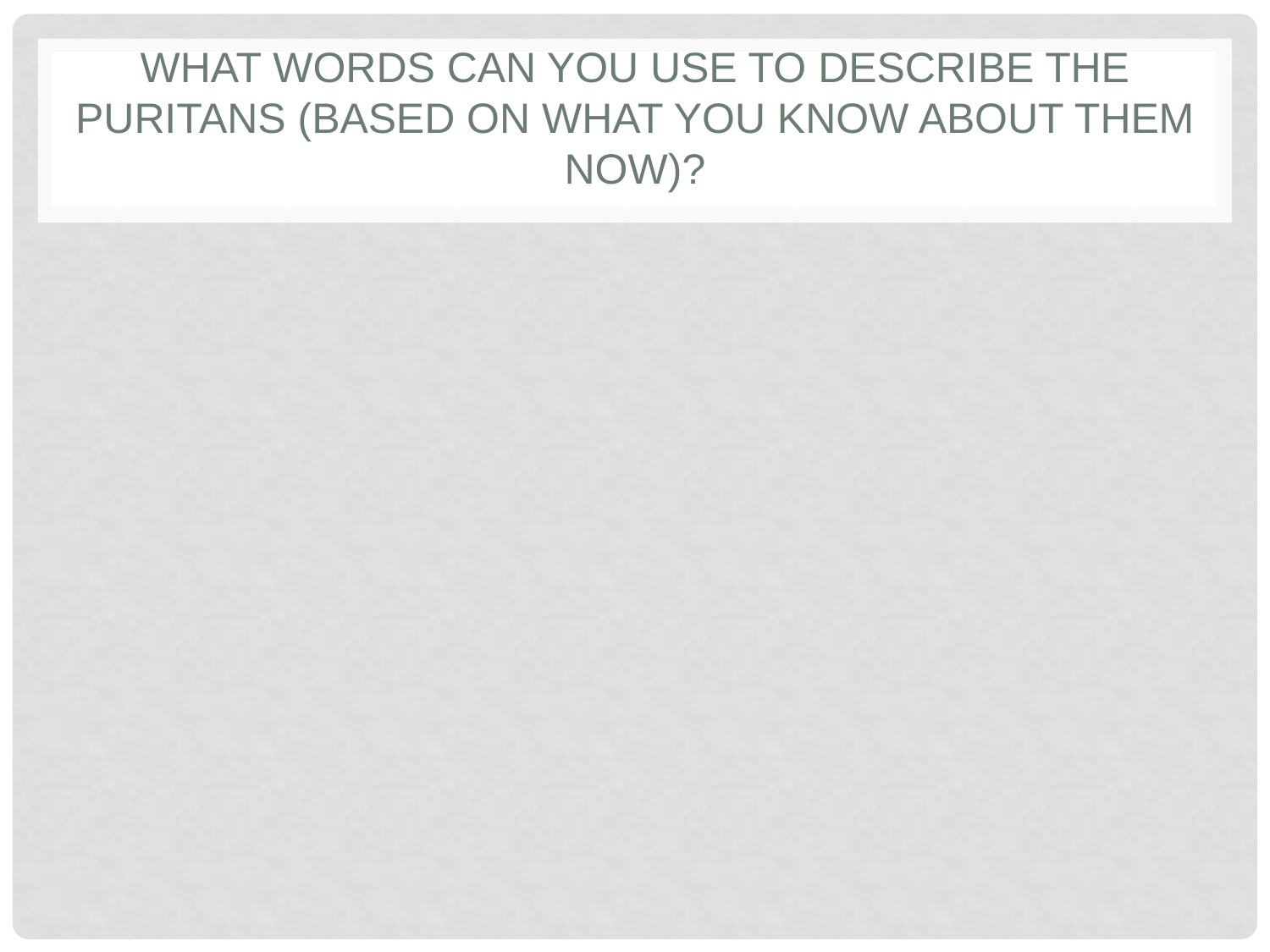

# WHAT WORDS CAN YOU USE TO DESCRIBE THE PURITANS (BASED ON WHAT YOU KNOW ABOUT THEM NOW)?